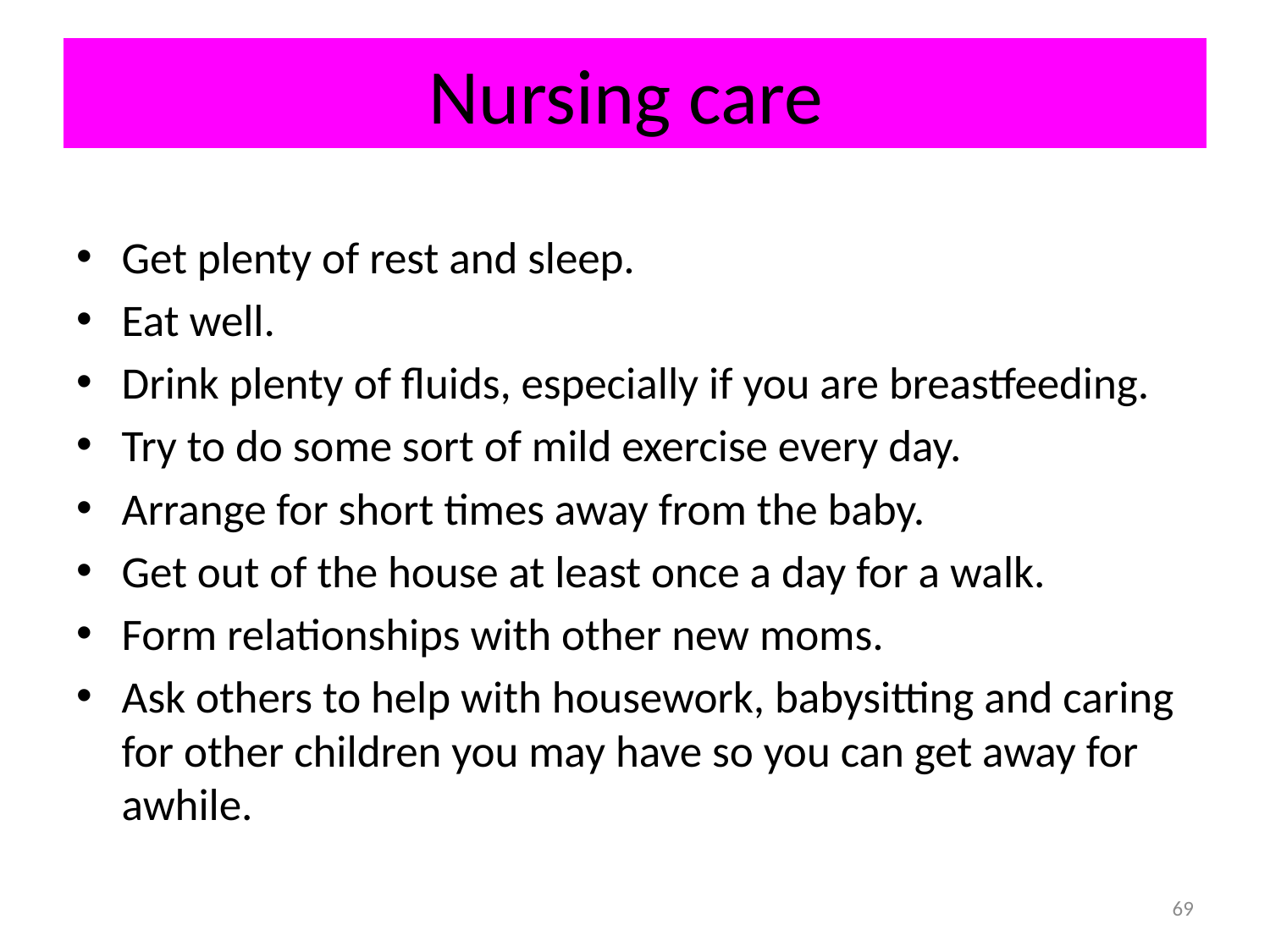

# Nursing care
Get plenty of rest and sleep.
Eat well.
Drink plenty of fluids, especially if you are breastfeeding.
Try to do some sort of mild exercise every day.
Arrange for short times away from the baby.
Get out of the house at least once a day for a walk.
Form relationships with other new moms.
Ask others to help with housework, babysitting and caring for other children you may have so you can get away for awhile.

69